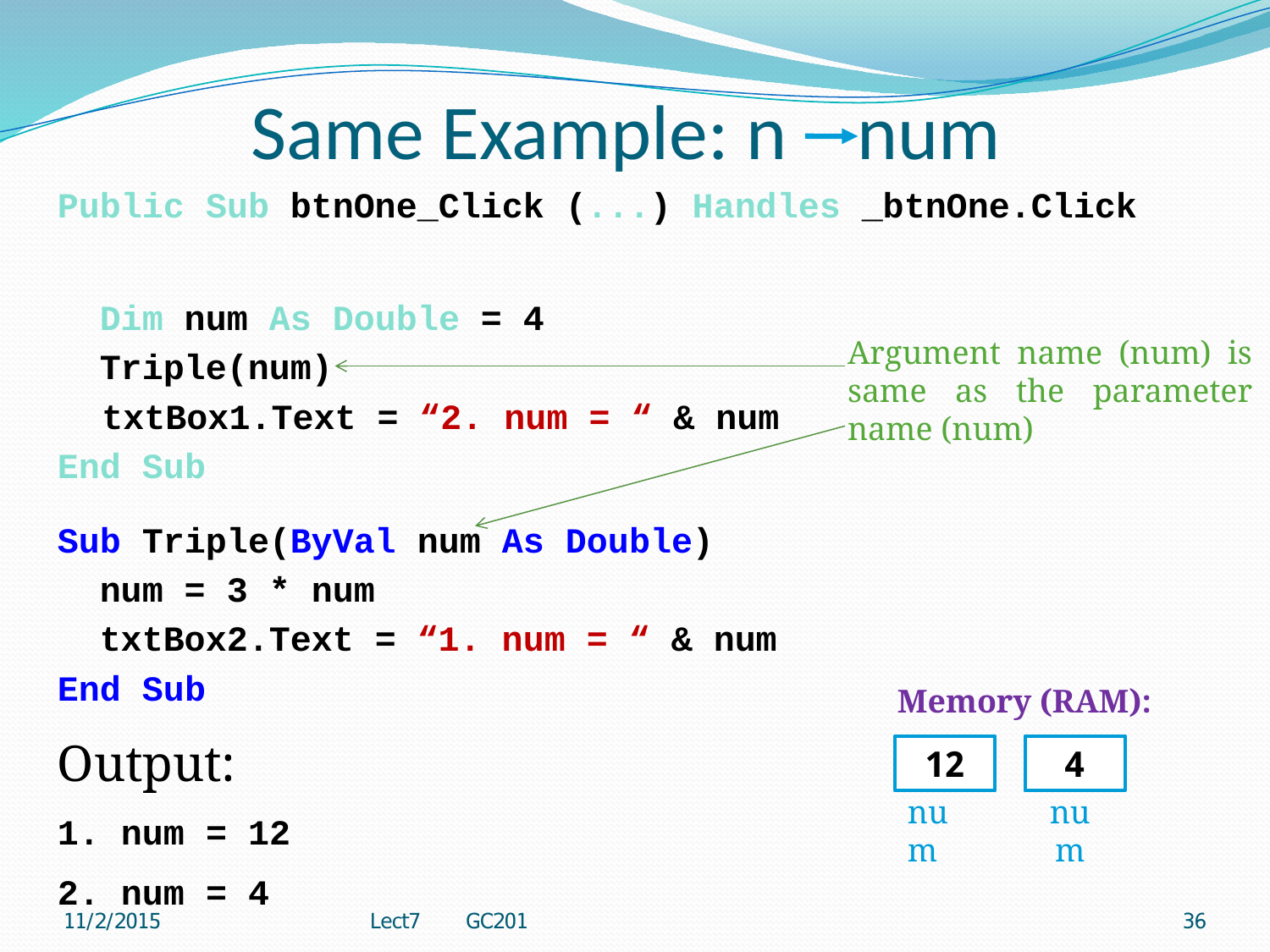

# Same Example: n    num

Public Sub btnOne_Click (...) Handles _btnOne.Click

  Dim num As Double = 4
  Triple(num)
      txtBox1.Text = “2. num = “ & num
End Sub
Sub Triple(ByVal num As Double)
  num = 3 * num
  txtBox2.Text = “1. num = “ & num
End Sub
Output:
1. num = 12
2. num = 4

Argument name (num) is same as the parameter name (num)
Memory (RAM):
12
4
num
num
11/2/2015
Lect7       GC201
36